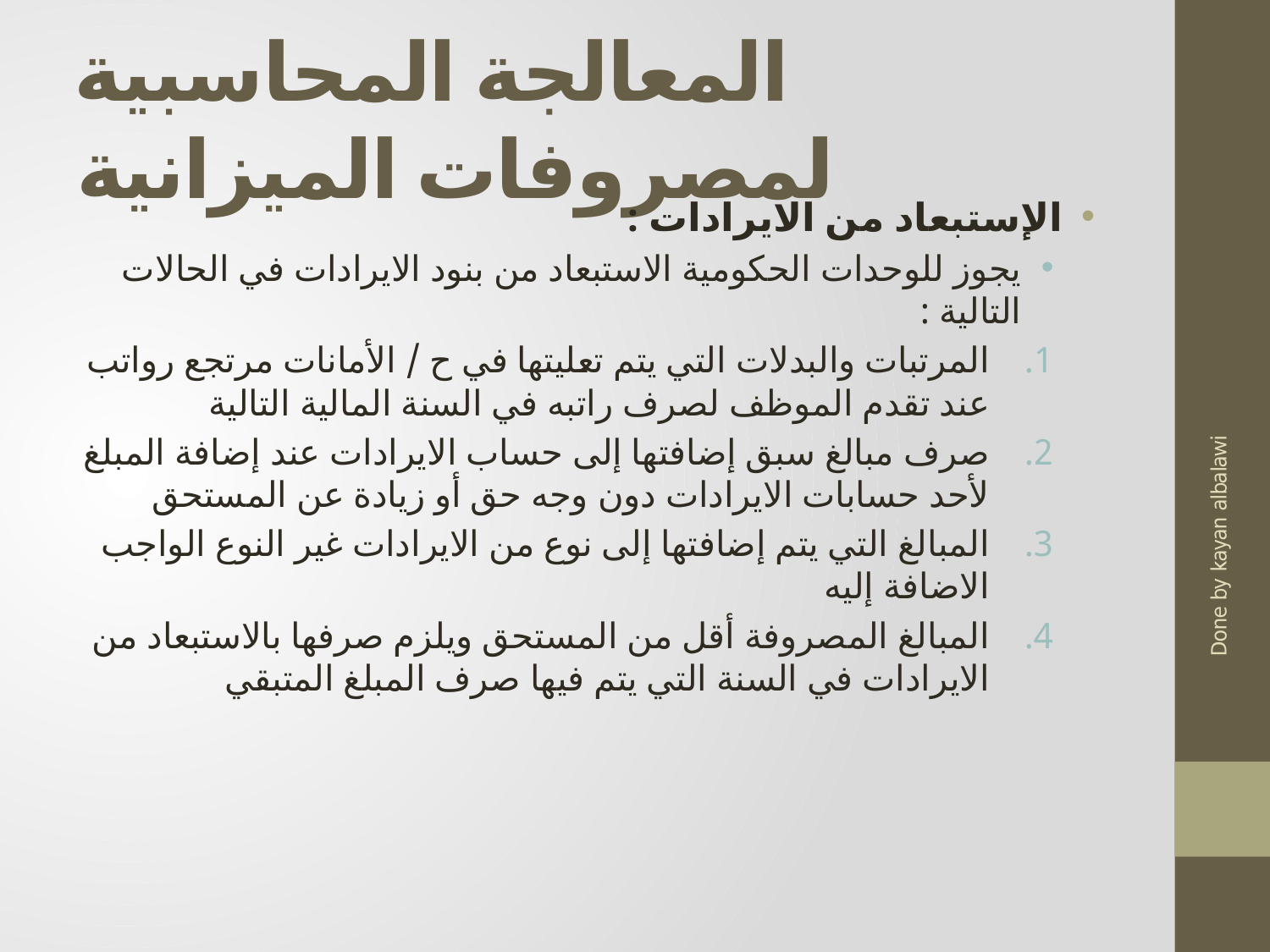

# المعالجة المحاسبية لمصروفات الميزانية
الإستبعاد من الايرادات :
يجوز للوحدات الحكومية الاستبعاد من بنود الايرادات في الحالات التالية :
المرتبات والبدلات التي يتم تعليتها في ح / الأمانات مرتجع رواتب عند تقدم الموظف لصرف راتبه في السنة المالية التالية
صرف مبالغ سبق إضافتها إلى حساب الايرادات عند إضافة المبلغ لأحد حسابات الايرادات دون وجه حق أو زيادة عن المستحق
المبالغ التي يتم إضافتها إلى نوع من الايرادات غير النوع الواجب الاضافة إليه
المبالغ المصروفة أقل من المستحق ويلزم صرفها بالاستبعاد من الايرادات في السنة التي يتم فيها صرف المبلغ المتبقي
Done by kayan albalawi